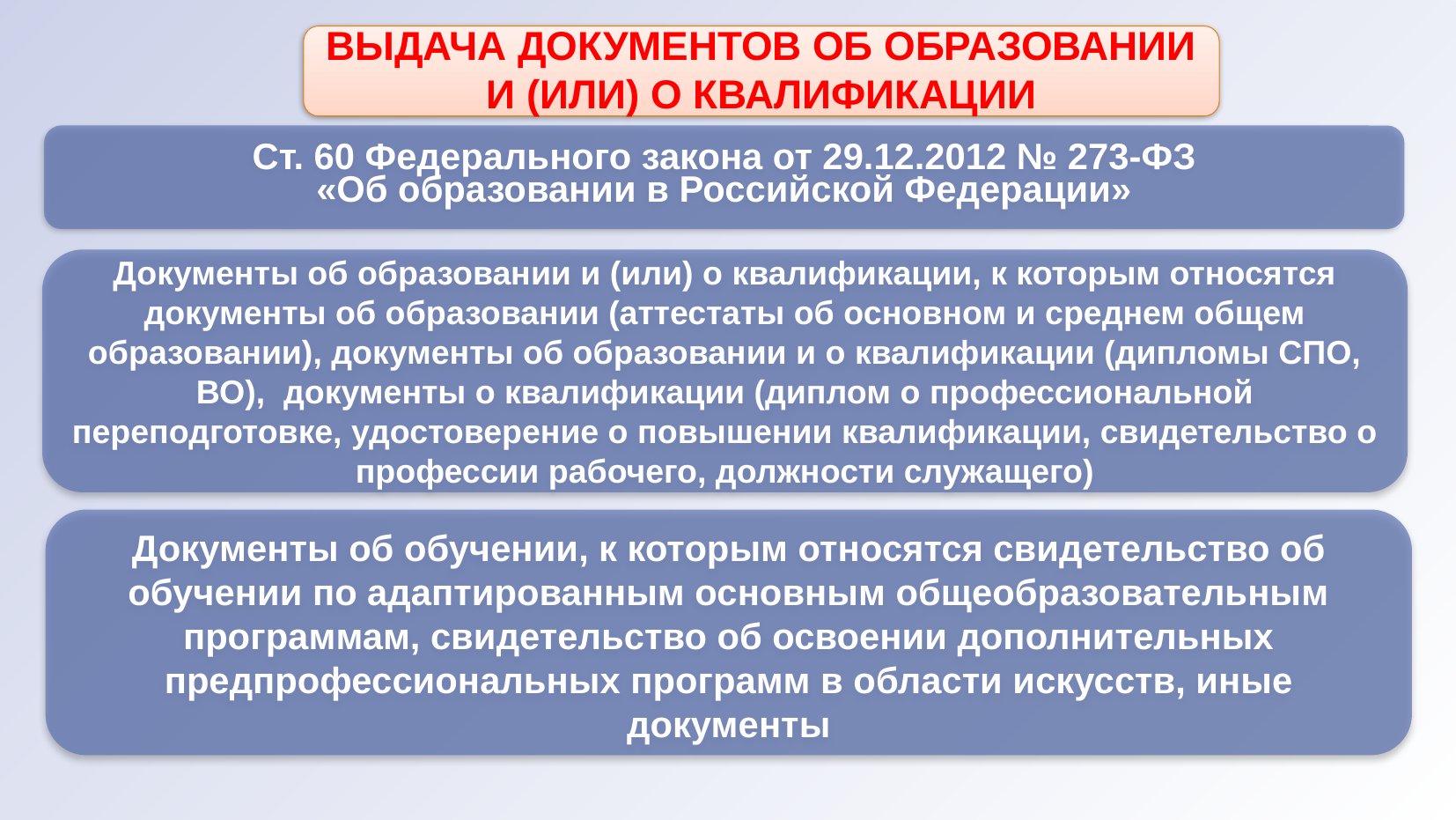

ВЫДАЧА ДОКУМЕНТОВ ОБ ОБРАЗОВАНИИ И (ИЛИ) О КВАЛИФИКАЦИИ

Ст. 60 Федерального закона от 29.12.2012 № 273-ФЗ
«Об образовании в Российской Федерации»

Документы об образовании и (или) о квалификации, к которым относятся документы об образовании (аттестаты об основном и среднем общем образовании), документы об образовании и о квалификации (дипломы СПО, ВО),  документы о квалификации (диплом о профессиональной переподготовке, удостоверение о повышении квалификации, свидетельство о профессии рабочего, должности служащего)

Документы об обучении, к которым относятся свидетельство об обучении по адаптированным основным общеобразовательным программам, свидетельство об освоении дополнительных предпрофессиональных программ в области искусств, иные документы